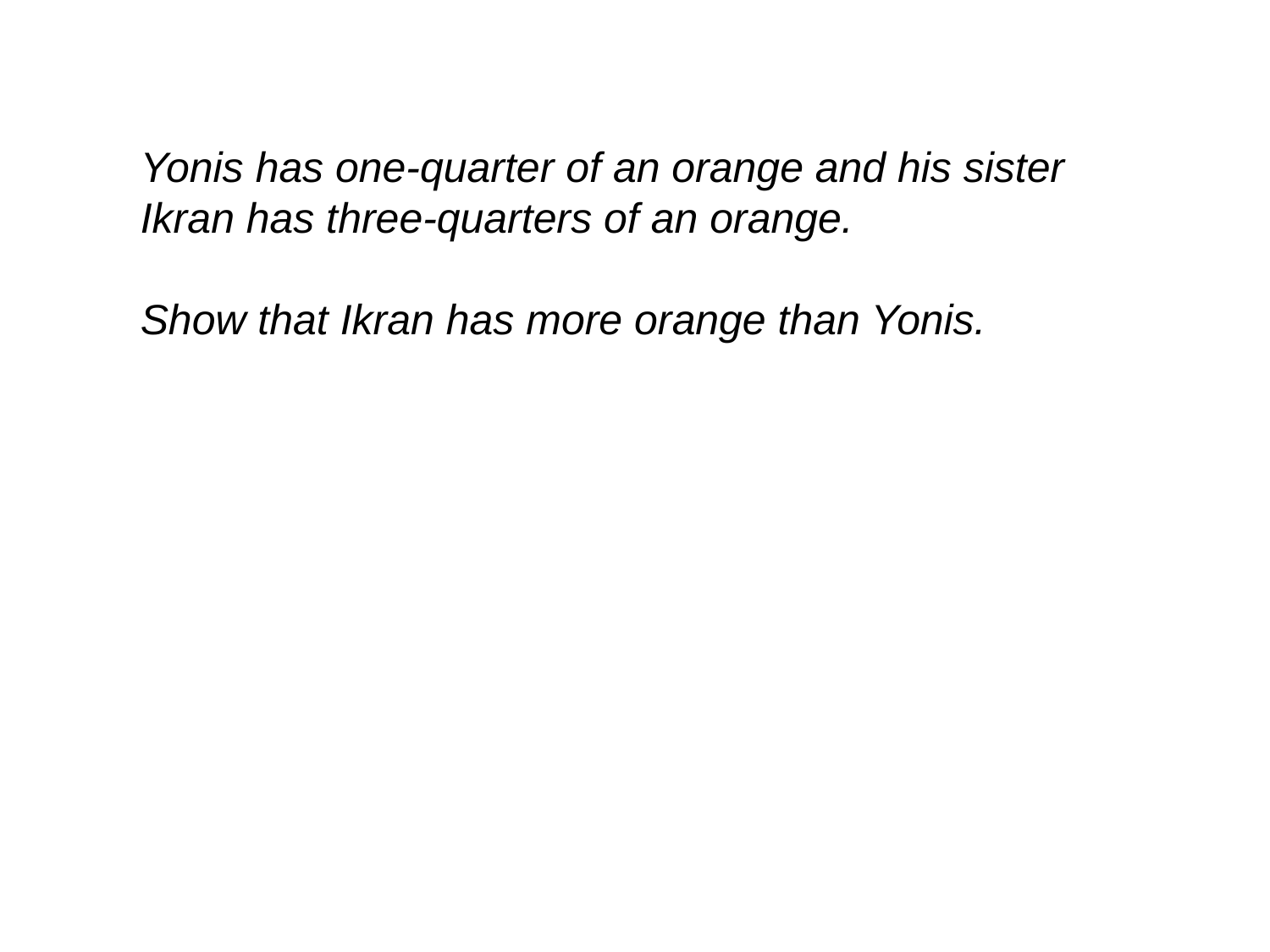

#
Yonis has one-quarter of an orange and his sister Ikran has three-quarters of an orange.

Show that Ikran has more orange than Yonis.